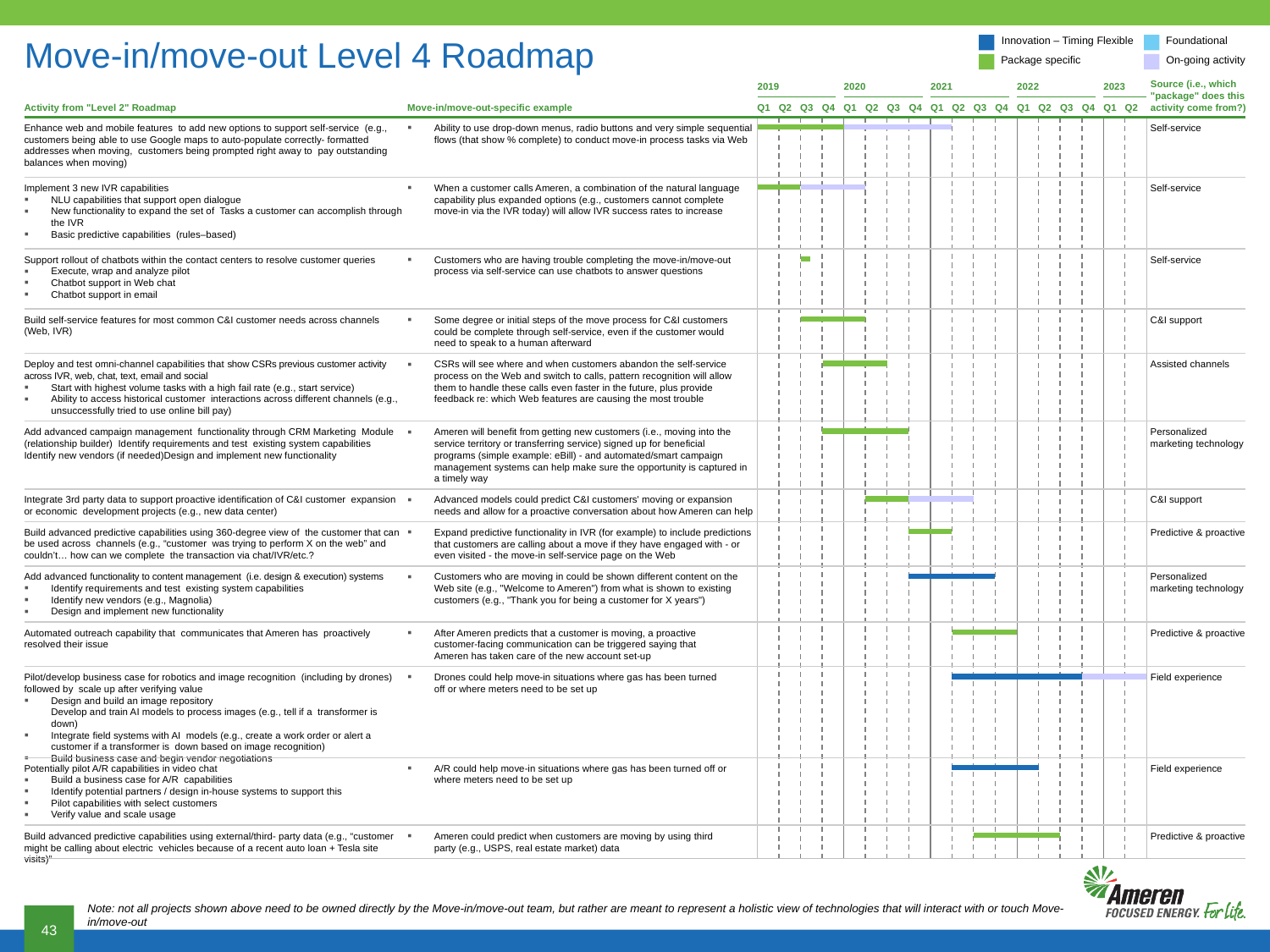

# Move-in/move-out Level 4 Roadmap
Innovation – Timing Flexible
Foundational

Package specific
On-going activity
2019
2020
2021
2022
2023
Source (i.e., which
"package" does this
activity come from?)
Q1
Q2
Q3
Q4
Q1
Q2
Q3
Q4
Q1
Q2
Q3
Q4
Q1
Q2
Q3
Q4
Q1
Q2
Activity from "Level 2" Roadmap
Move-in/move-out-specific example
Enhance web and mobile features  to add new options to support self-service  (e.g., customers being able to use Google maps to auto-populate correctly- formatted addresses when moving,  customers being prompted right away to  pay outstanding balances when moving)
Ability to use drop-down menus, radio buttons and very simple sequential
flows (that show % complete) to conduct move-in process tasks via Web

Self-service
Implement 3 new IVR capabilities
NLU capabilities that support open dialogue
New functionality to expand the set of  Tasks a customer can accomplish through the IVR
Basic predictive capabilities  (rules–based)
When a customer calls Ameren, a combination of the natural language
capability plus expanded options (e.g., customers cannot complete
move-in via the IVR today) will allow IVR success rates to increase

Self-service
Support rollout of chatbots within the contact centers to resolve customer queries
Execute, wrap and analyze pilot
Chatbot support in Web chat
Chatbot support in email
Customers who are having trouble completing the move-in/move-out
process via self-service can use chatbots to answer questions

Self-service
Build self-service features for most common C&I customer needs across channels (Web, IVR)
Some degree or initial steps of the move process for C&I customers
could be complete through self-service, even if the customer would
need to speak to a human afterward
C&I support
Deploy and test omni-channel capabilities that show CSRs previous customer activity across IVR, web, chat, text, email and social
Start with highest volume tasks with a high fail rate (e.g., start service)
Ability to access historical customer  interactions across different channels (e.g., unsuccessfully tried to use online bill pay)
CSRs will see where and when customers abandon the self-service
process on the Web and switch to calls, pattern recognition will allow
them to handle these calls even faster in the future, plus provide
feedback re: which Web features are causing the most trouble

Assisted channels
Add advanced campaign management  functionality through CRM Marketing  Module (relationship builder)  Identify requirements and test  existing system capabilities Identify new vendors (if needed)Design and implement new functionality
Ameren will benefit from getting new customers (i.e., moving into the
service territory or transferring service) signed up for beneficial
programs (simple example: eBill) - and automated/smart campaign
management systems can help make sure the opportunity is captured in
a timely way
Personalized
marketing technology
Integrate 3rd party data to support proactive identification of C&I customer  expansion or economic  development projects (e.g., new data center)
Advanced models could predict C&I customers' moving or expansion
needs and allow for a proactive conversation about how Ameren can help
C&I support
Build advanced predictive capabilities using 360-degree view of  the customer that can be used across  channels (e.g., “customer  was trying to perform X on the web” and couldn’t… how can we complete  the transaction via chat/IVR/etc.?
Expand predictive functionality in IVR (for example) to include predictions
that customers are calling about a move if they have engaged with - or
even visited - the move-in self-service page on the Web
Predictive & proactive
Add advanced functionality to content management  (i.e. design & execution) systems
Identify requirements and test  existing system capabilities
Identify new vendors (e.g., Magnolia)
Design and implement new functionality
Customers who are moving in could be shown different content on the
Web site (e.g., "Welcome to Ameren") from what is shown to existing
customers (e.g., "Thank you for being a customer for X years")

Personalized
marketing technology
Automated outreach capability that  communicates that Ameren has  proactively resolved their issue
After Ameren predicts that a customer is moving, a proactive
customer-facing communication can be triggered saying that
Ameren has taken care of the new account set-up
Predictive & proactive
Pilot/develop business case for robotics and image recognition  (including by drones) followed by  scale up after verifying value
Design and build an image repository
Develop and train AI models to process images (e.g., tell if a  transformer is down)
Integrate field systems with AI  models (e.g., create a work order or alert a customer if a transformer is  down based on image recognition)
Build business case and begin vendor negotiations
Drones could help move-in situations where gas has been turned
off or where meters need to be set up

Field experience
Potentially pilot A/R capabilities in video chat
Build a business case for A/R  capabilities
Identify potential partners / design in-house systems to support this
Pilot capabilities with select customers
Verify value and scale usage
A/R could help move-in situations where gas has been turned off or
where meters need to be set up

Field experience
Build advanced predictive capabilities using external/third- party data (e.g., “customer  might be calling about electric  vehicles because of a recent auto loan + Tesla site visits)”
Ameren could predict when customers are moving by using third
party (e.g., USPS, real estate market) data
Predictive & proactive
Note: not all projects shown above need to be owned directly by the Move-in/move-out team, but rather are meant to represent a holistic view of technologies that will interact with or touch Move-in/move-out